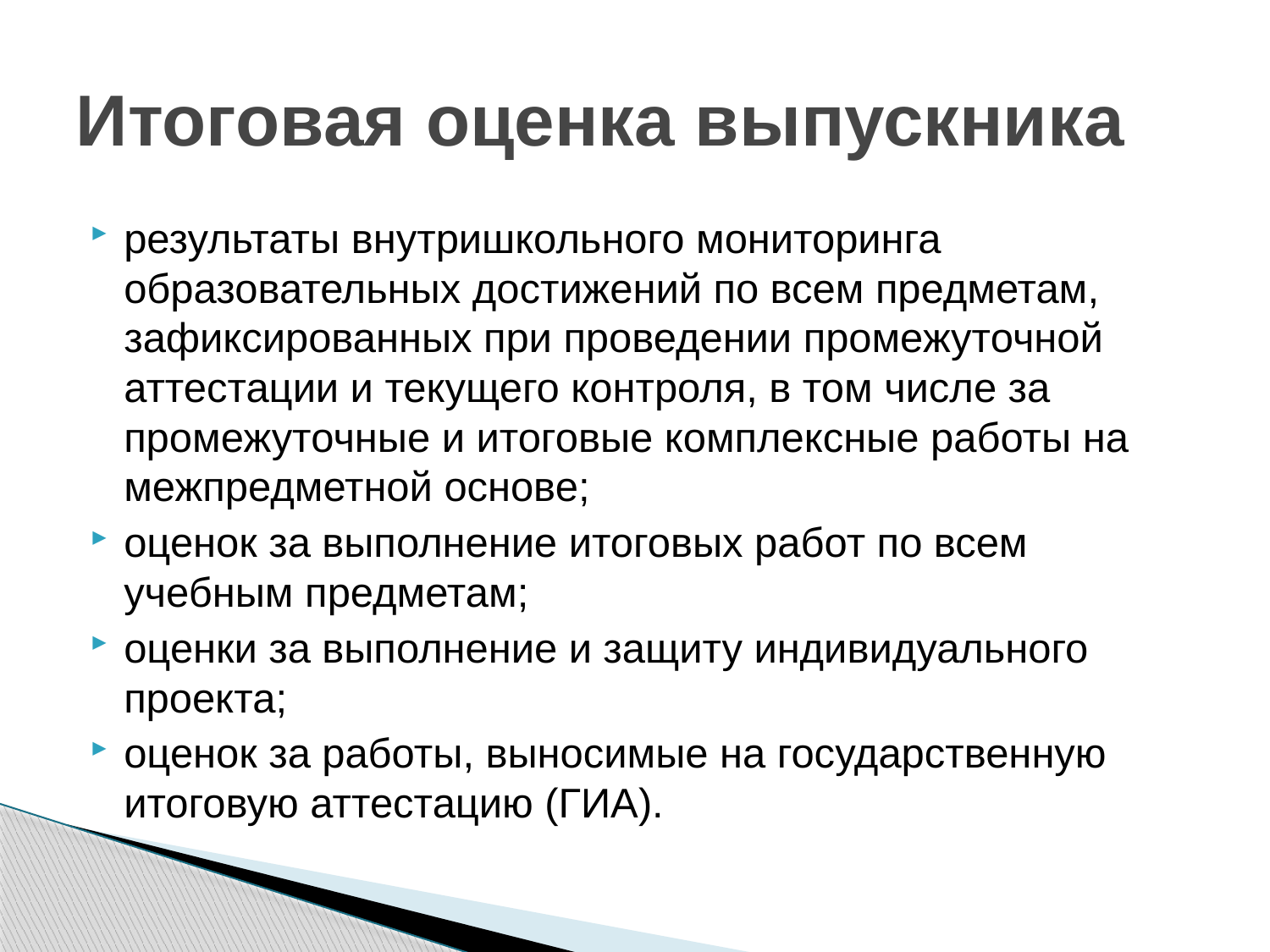

# Итоговая оценка выпускника
результаты внутришкольного мониторинга образовательных достижений по всем предметам, зафиксированных при проведении промежуточной аттестации и текущего контроля, в том числе за промежуточные и итоговые комплексные работы на межпредметной основе;
оценок за выполнение итоговых работ по всем учебным предметам;
оценки за выполнение и защиту индивидуального проекта;
оценок за работы, выносимые на государственную итоговую аттестацию (ГИА).